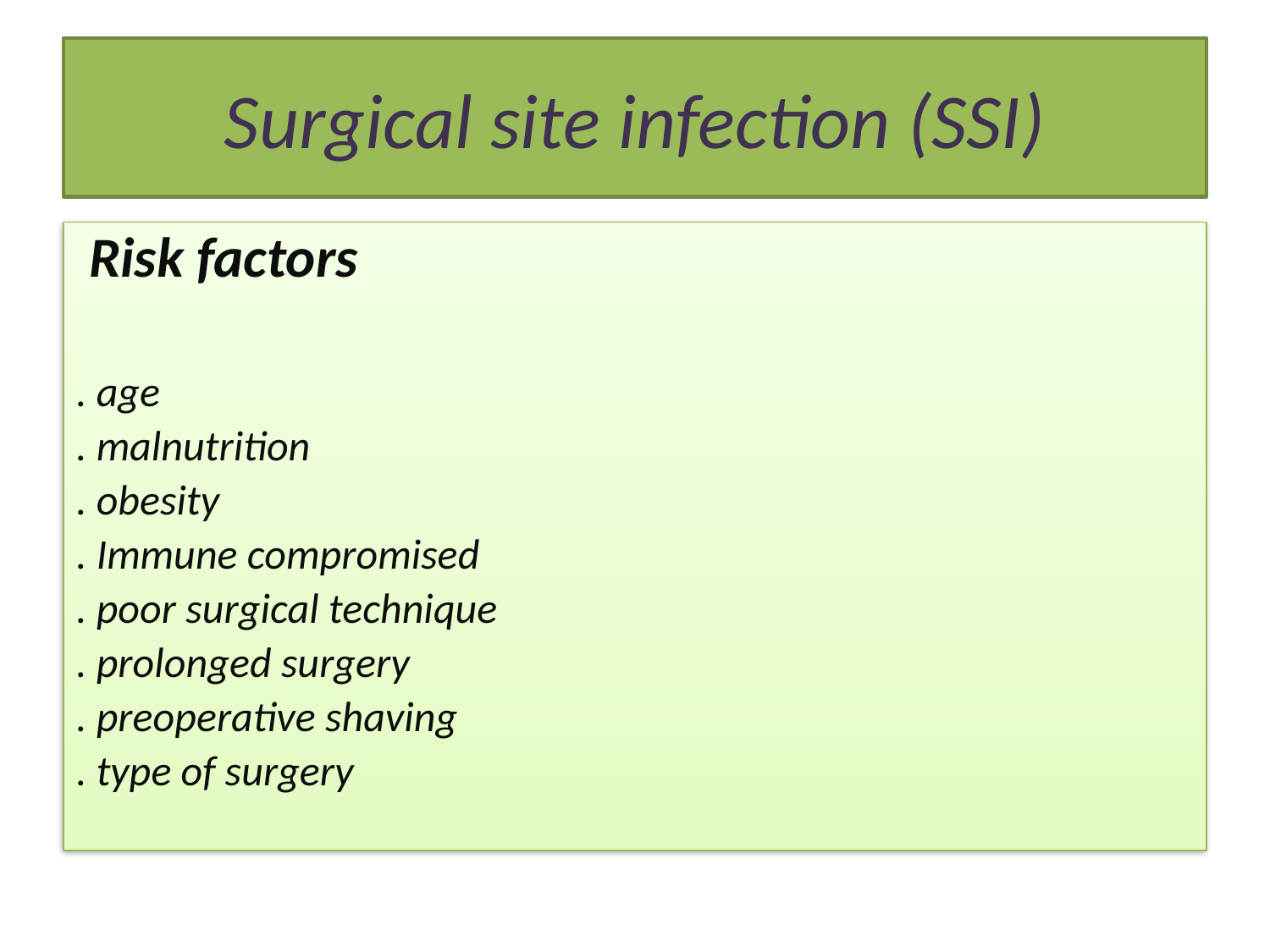

# Surgical site infection (SSI)
 Risk factors

. age
. malnutrition
. obesity
. Immune compromised
. poor surgical technique
. prolonged surgery
. preoperative shaving
. type of surgery